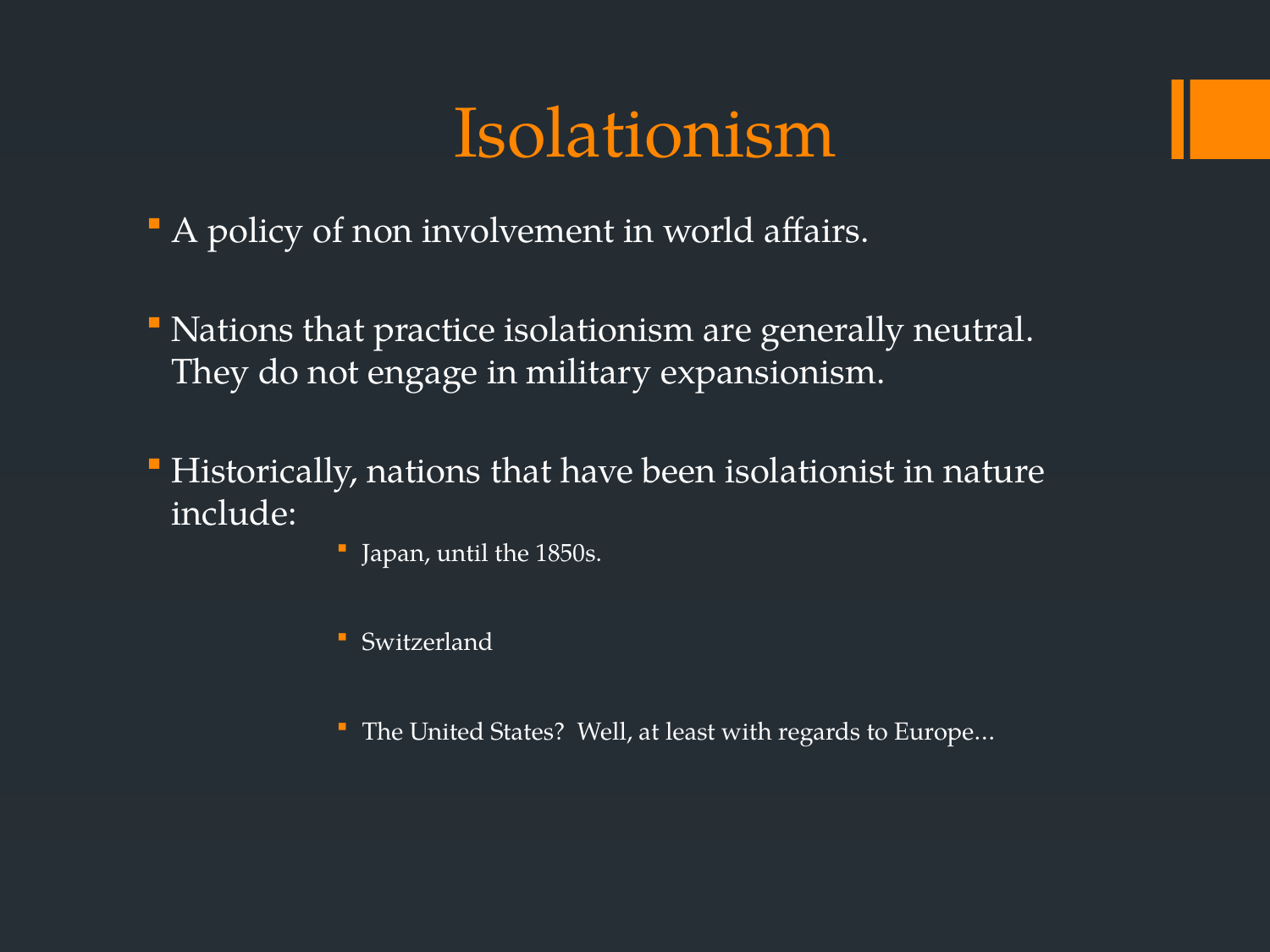

# Isolationism
A policy of non involvement in world affairs.

Nations that practice isolationism are generally neutral.  They do not engage in military expansionism.

Historically, nations that have been isolationist in nature include:
Japan, until the 1850s.

Switzerland

The United States?  Well, at least with regards to Europe…